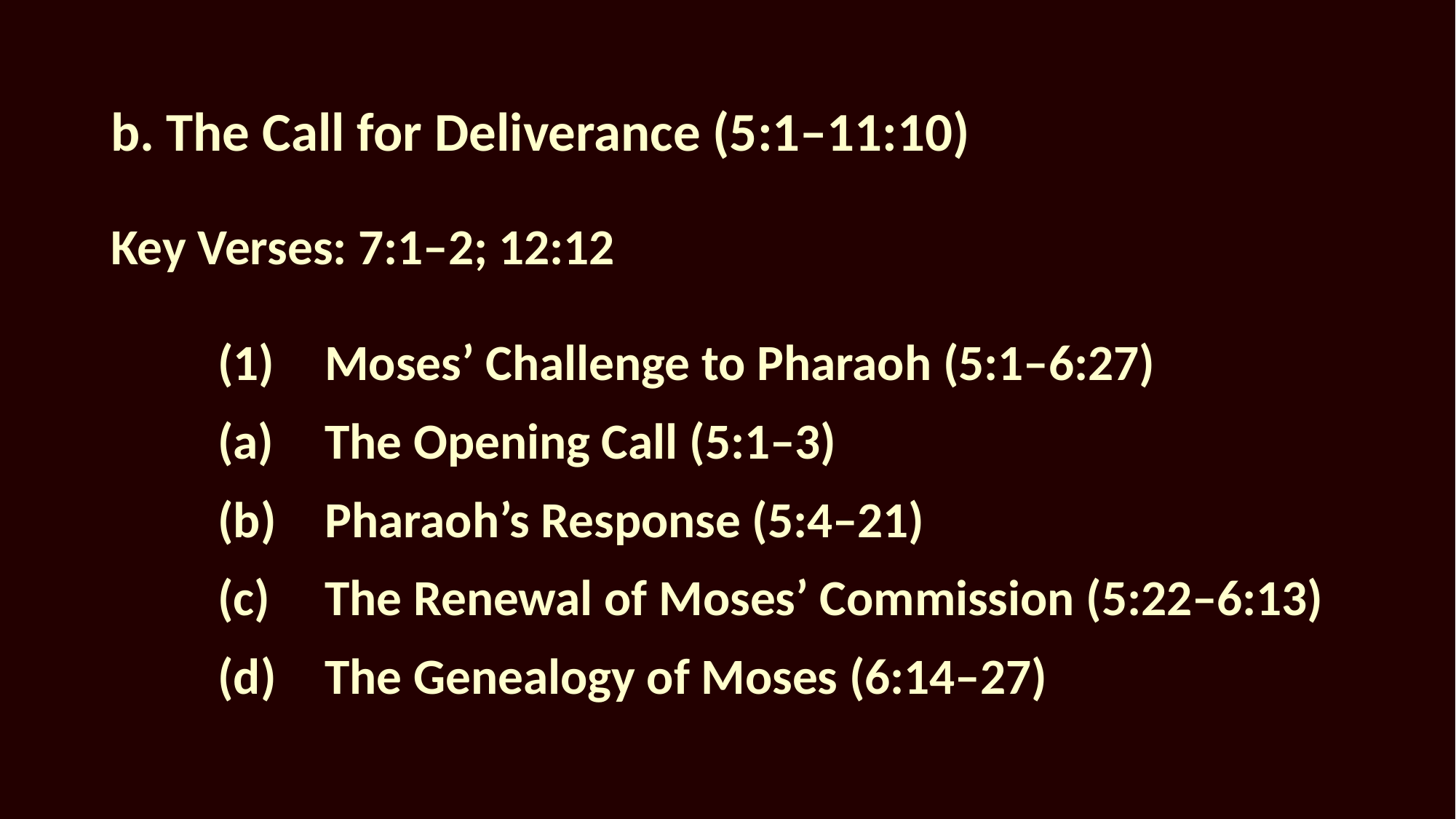

# b.	The Call for Deliverance (5:1–11:10)
Key Verses: 7:1–2; 12:12

		(1)	Moses’ Challenge to Pharaoh (5:1–6:27)
(a)	The Opening Call (5:1–3)
(b)	Pharaoh’s Response (5:4–21)
(c)		The Renewal of Moses’ Commission (5:22–6:13)
(d)	The Genealogy of Moses (6:14–27)